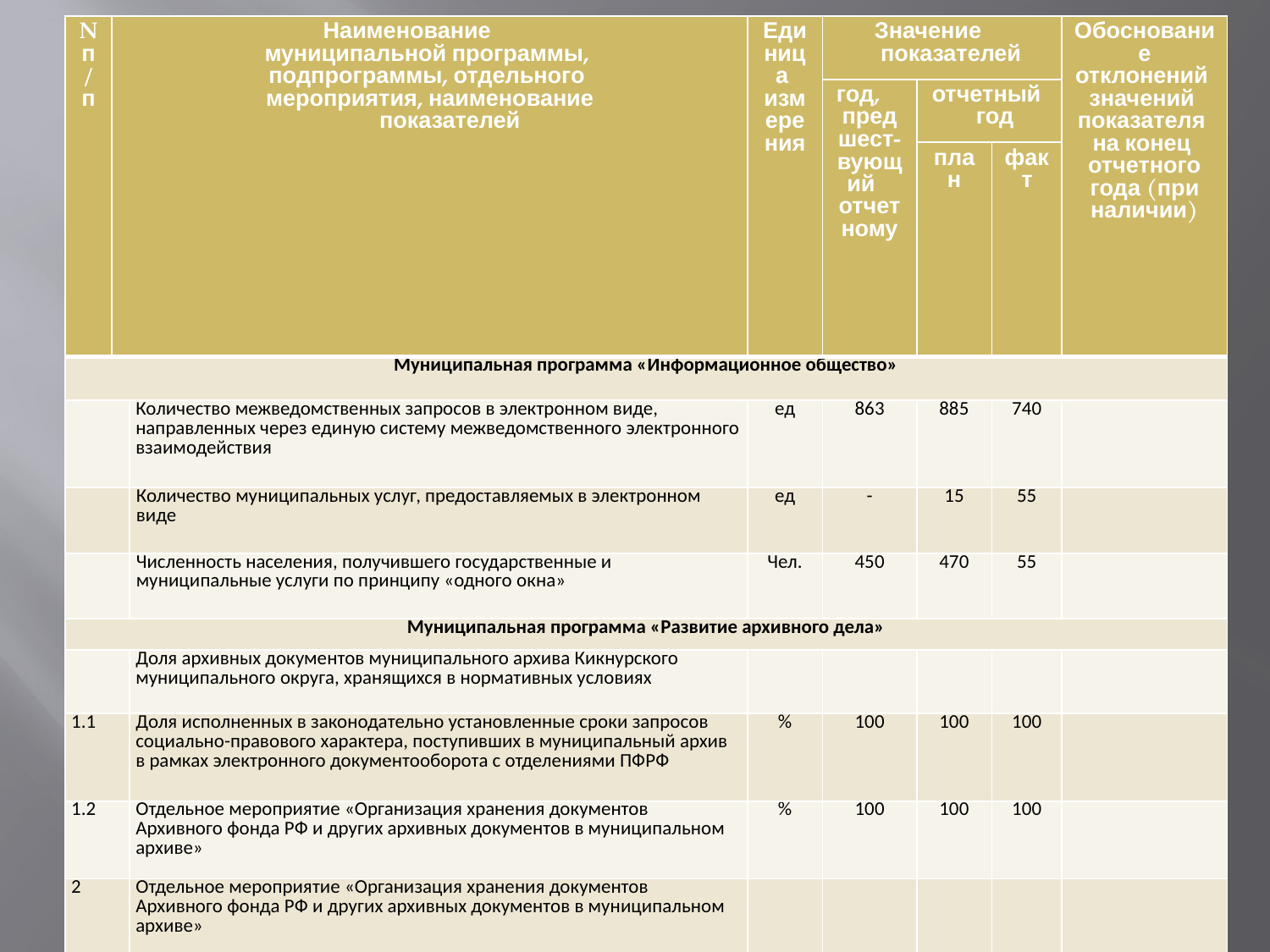

| N п/п | Наименование муниципальной программы, подпрограммы, отдельного мероприятия, наименование показателей |  | Единица измерения | Значение показателей |  |  | Обоснование отклонений значений показателя на конец отчетного года (при наличии) |
| --- | --- | --- | --- | --- | --- | --- | --- |
|  |  |  |  | год, предшест- вующий отчетному | отчетный год |  |  |
|  |  |  |  |  | план | факт |  |
| Муниципальная программа «Информационное общество» |  |  |  |  |  |  |  |
|  |  | Количество межведомственных запросов в электронном виде, направленных через единую систему межведомственного электронного взаимодействия | ед | 863 | 885 | 740 |  |
|  |  | Количество муниципальных услуг, предоставляемых в электронном виде | ед | - | 15 | 55 |  |
|  |  | Численность населения, получившего государственные и муниципальные услуги по принципу «одного окна» | Чел. | 450 | 470 | 55 |  |
| Муниципальная программа «Развитие архивного дела» |  |  |  |  |  |  |  |
|  |  | Доля архивных документов муниципального архива Кикнурского муниципального округа, хранящихся в нормативных условиях |  |  |  |  |  |
| 1.1 |  | Доля исполненных в законодательно установленные сроки запросов социально-правового характера, поступивших в муниципальный архив в рамках электронного документооборота с отделениями ПФРФ | % | 100 | 100 | 100 |  |
| 1.2 |  | Отдельное мероприятие «Организация хранения документов Архивного фонда РФ и других архивных документов в муниципальном архиве» | % | 100 | 100 | 100 |  |
| 2 |  | Отдельное мероприятие «Организация хранения документов Архивного фонда РФ и других архивных документов в муниципальном архиве» |  |  |  |  |  |
| 2.1 |  | Количество архивных документов, хранящихся в муниципальном архиве в нормативных условиях, обеспечивающих их постоянное хранение | единиц хранения | 35859 | 35979 | 35870 |  |